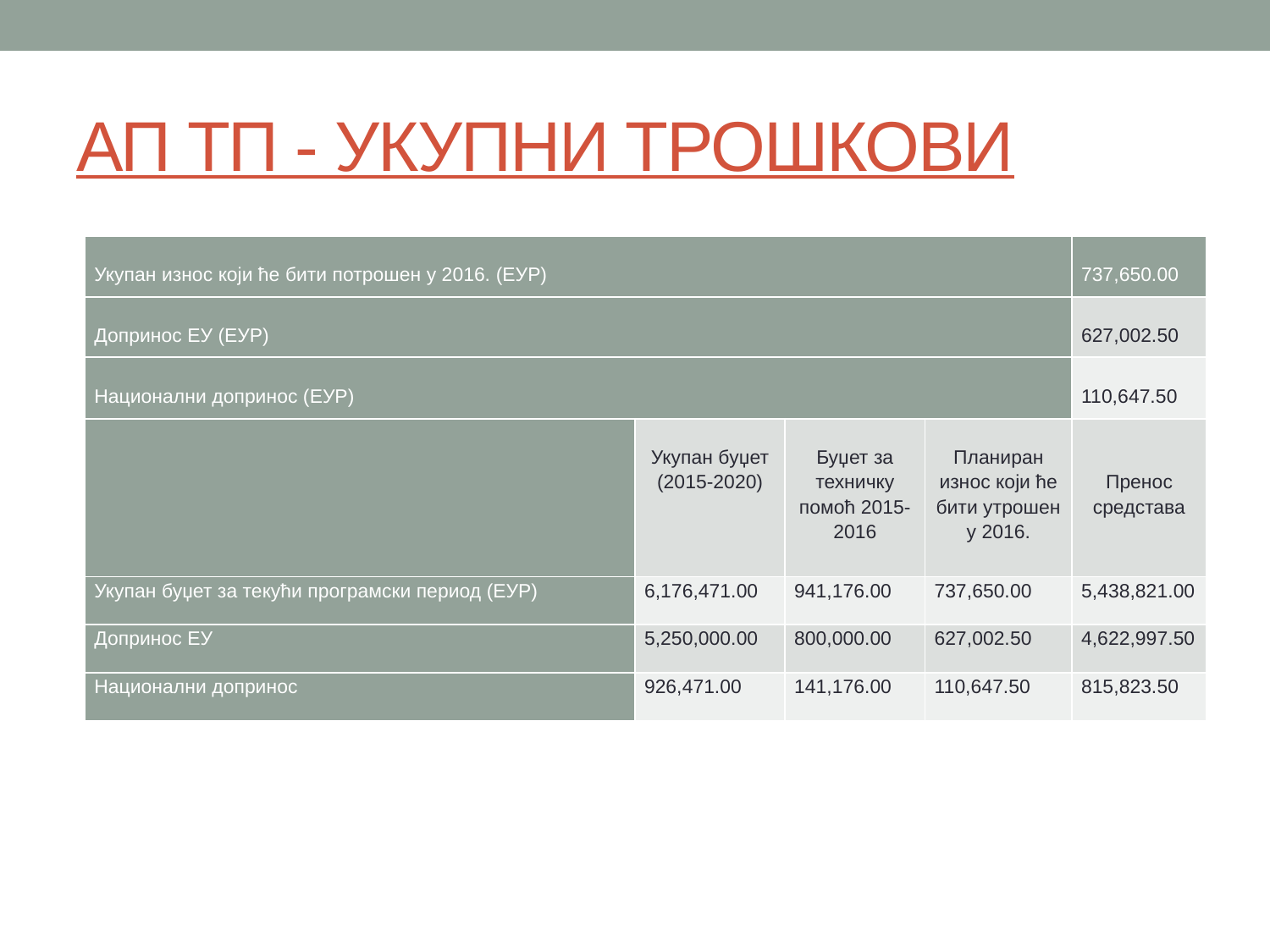

# АП ТП - УКУПНИ ТРОШКОВИ
| Укупан износ који ће бити потрошен у 2016. (ЕУР) |  |  |  | 737,650.00 |
| --- | --- | --- | --- | --- |
| Допринос ЕУ (ЕУР) |  |  |  | 627,002.50 |
| Национални допринос (ЕУР) |  |  |  | 110,647.50 |
|  | Укупан буџет (2015-2020) | Буџет за техничку помоћ 2015-2016 | Планиран износ који ће бити утрошен у 2016. | Пренос средстава |
| Укупан буџет за текући програмски период (ЕУР) | 6,176,471.00 | 941,176.00 | 737,650.00 | 5,438,821.00 |
| Допринос ЕУ | 5,250,000.00 | 800,000.00 | 627,002.50 | 4,622,997.50 |
| Национални допринос | 926,471.00 | 141,176.00 | 110,647.50 | 815,823.50 |